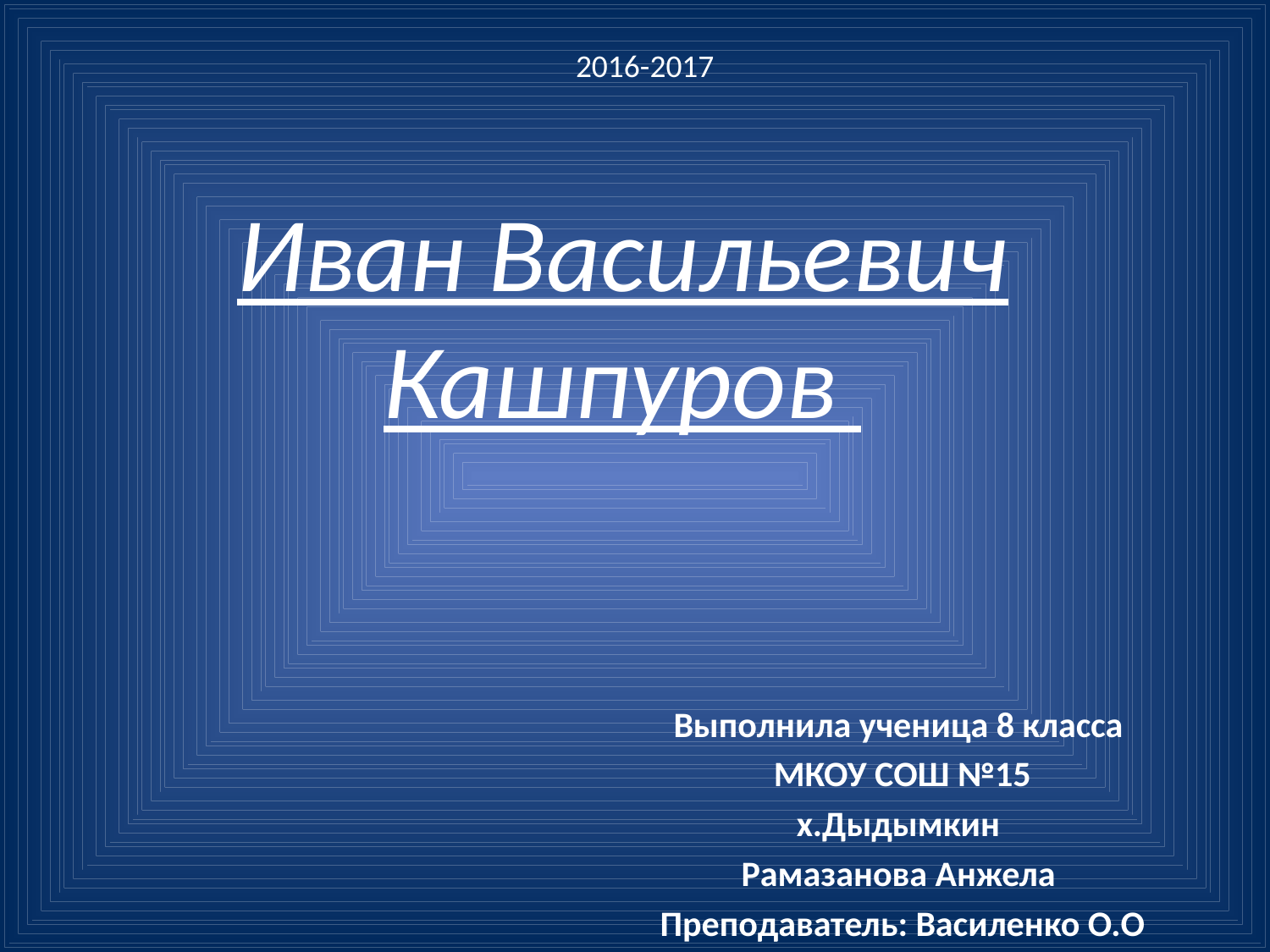

2016-2017
# Иван Васильевич Кашпуров
Выполнила ученица 8 класса
МКОУ СОШ №15
х.Дыдымкин
Рамазанова Анжела
Преподаватель: Василенко О.О